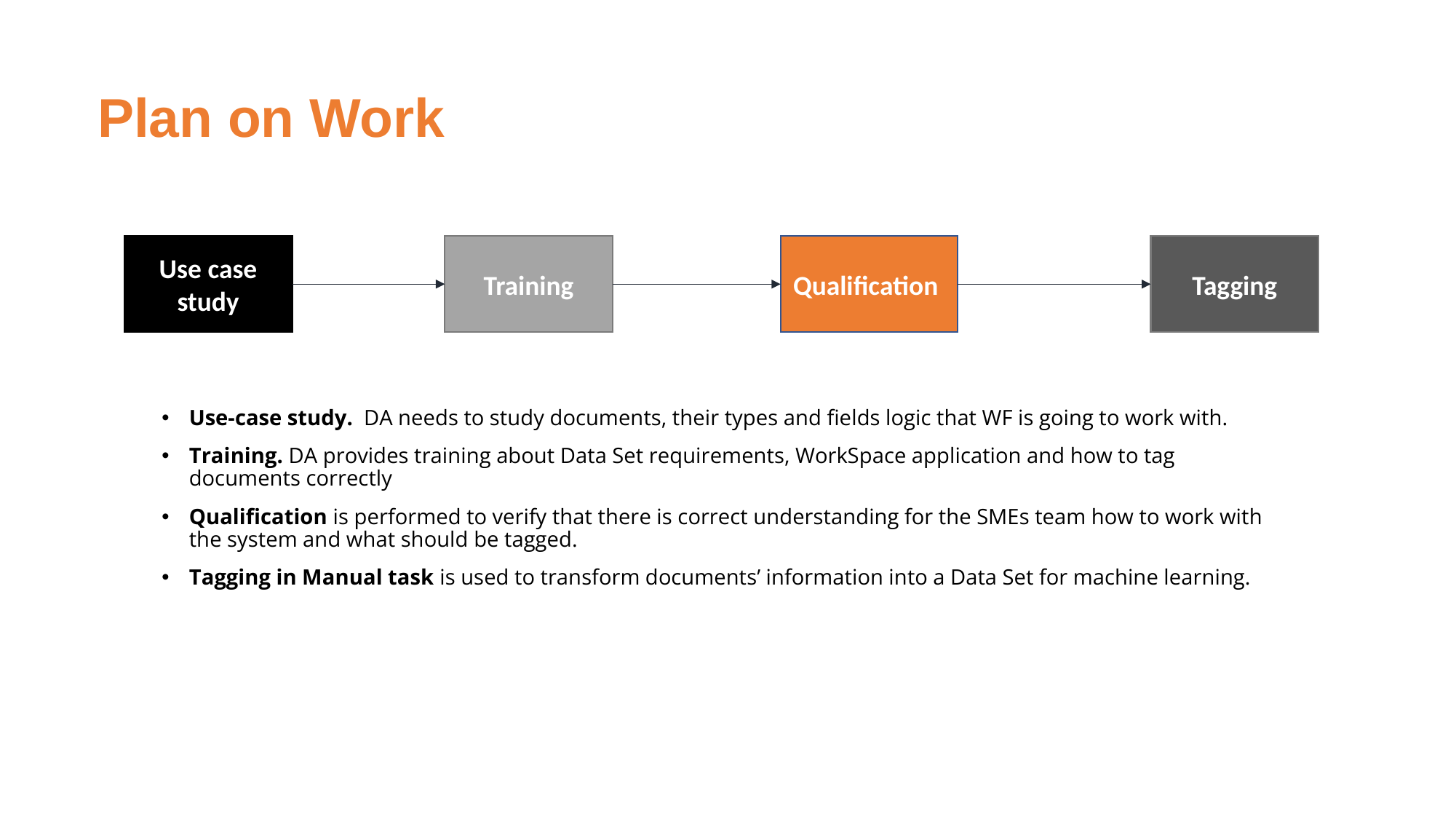

Plan on Work
Use case study
Training
Qualification
Tagging
Use-case study.  DA needs to study documents, their types and fields logic that WF is going to work with.
Training. DA provides training about Data Set requirements, WorkSpace application and how to tag documents correctly
Qualification is performed to verify that there is correct understanding for the SMEs team how to work with the system and what should be tagged.
Tagging in Manual task is used to transform documents’ information into a Data Set for machine learning.